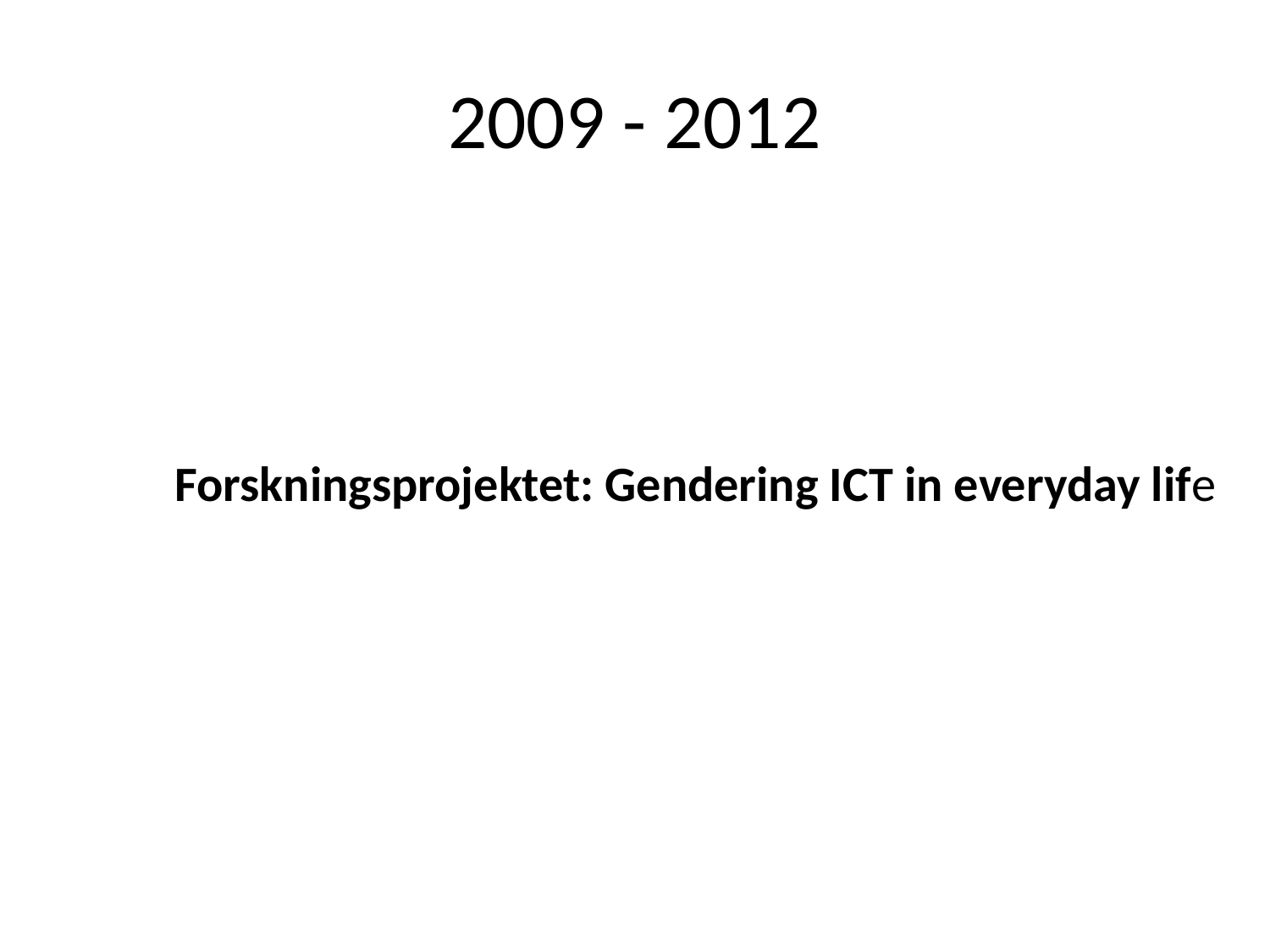

# 2009 - 2012

Forskningsprojektet: Gendering ICT in everyday life